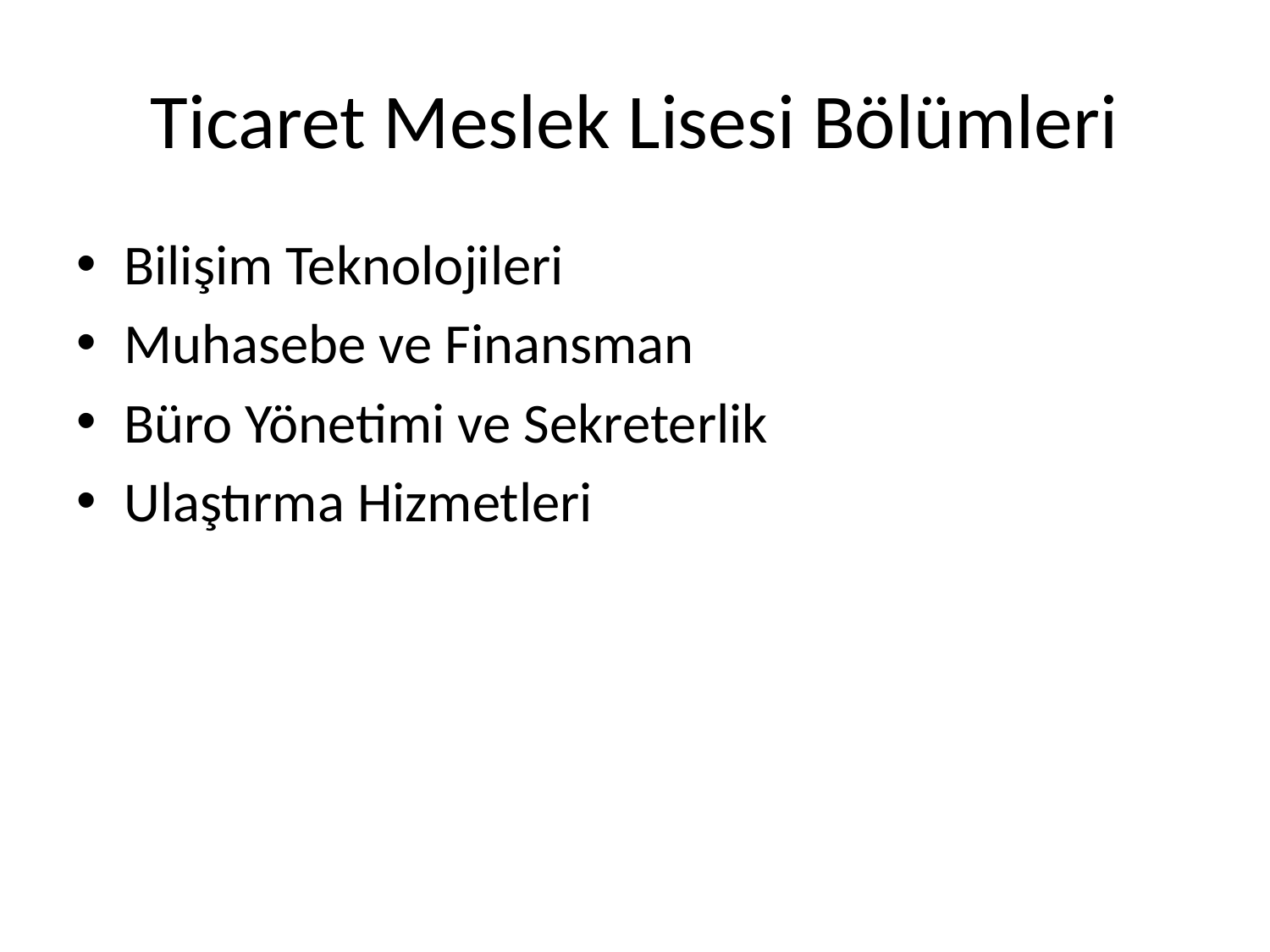

# Ticaret Meslek Lisesi Bölümleri
Bilişim Teknolojileri
Muhasebe ve Finansman
Büro Yönetimi ve Sekreterlik
Ulaştırma Hizmetleri